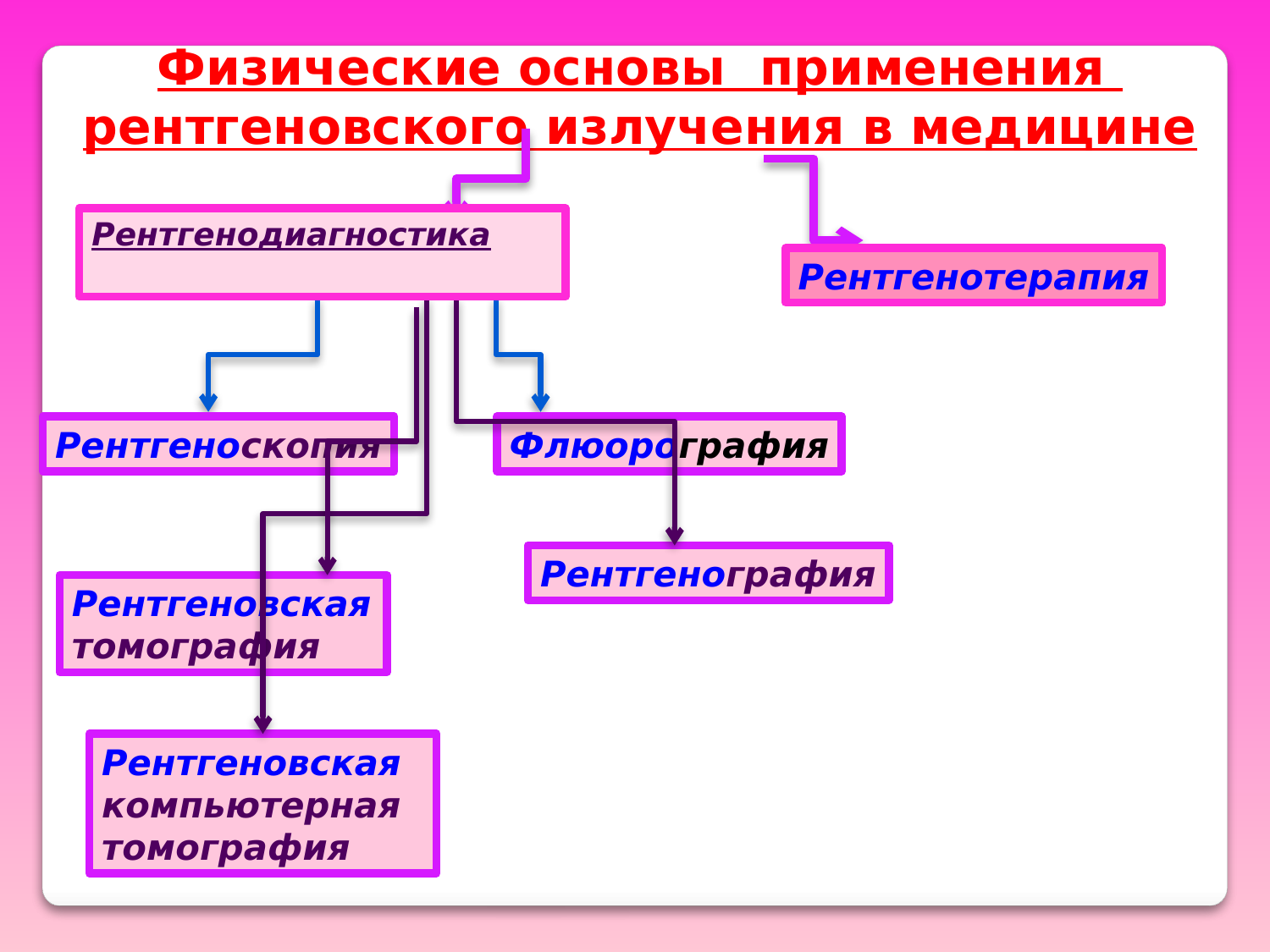

Физические основы  применения
рентгеновского излучения в медицине
Рентгенодиагностика

Рентгенотерапия
Рентгеноскопия
Флюорография
Рентгенография
Рентгеновская томография
Рентгеновская компьютерная томография